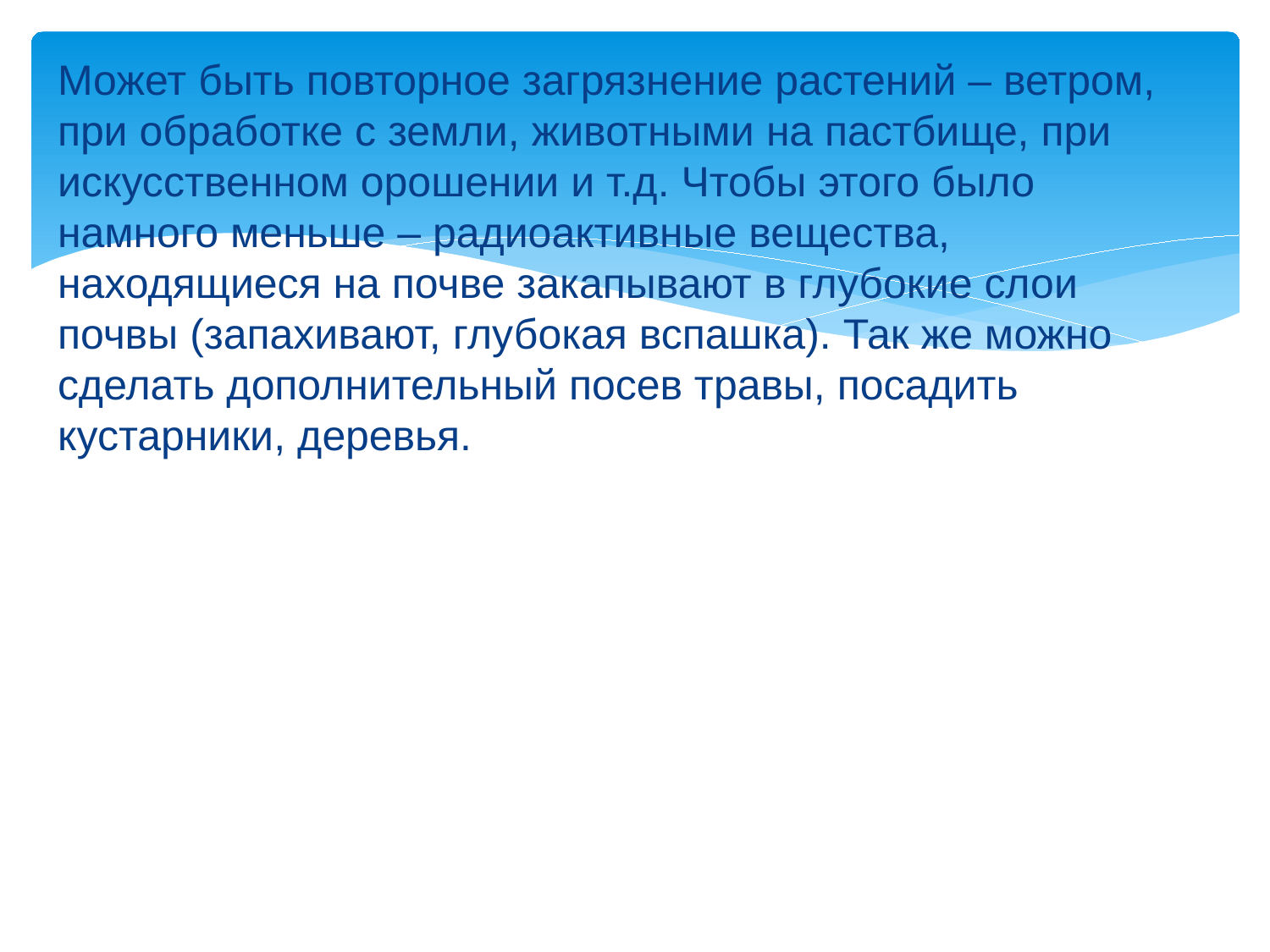

Может быть повторное загрязнение растений – ветром, при обработке с земли, животными на пастбище, при искусственном орошении и т.д. Чтобы этого было намного меньше – радиоактивные вещества, находящиеся на почве закапывают в глубокие слои почвы (запахивают, глубокая вспашка). Так же можно сделать дополнительный посев травы, посадить кустарники, деревья.